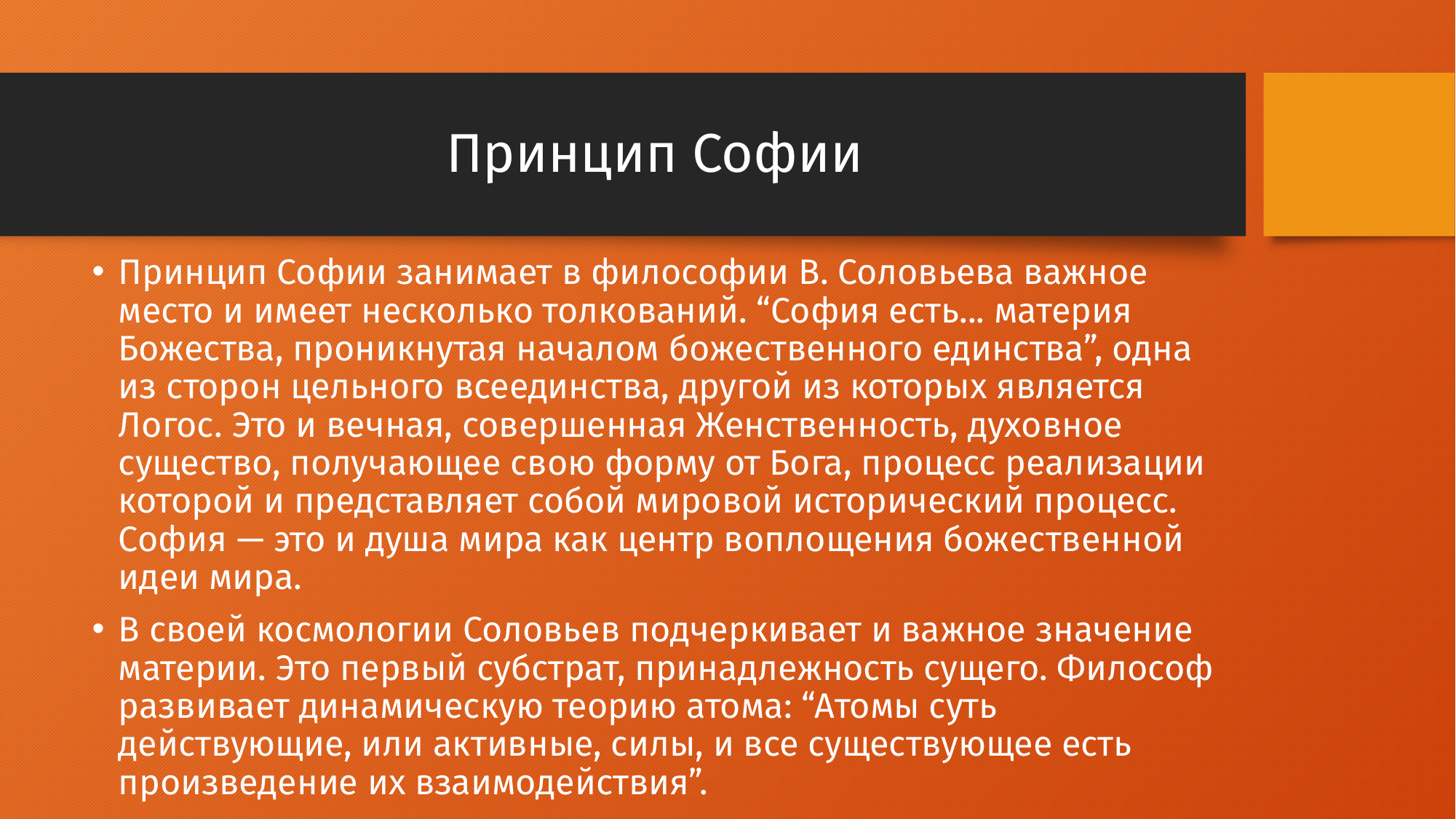

# Принцип Софии
Принцип Софии занимает в философии В. Соловьева важное место и имеет несколько толкований. “София есть... материя Божества, проникнутая началом божественного единства”, одна из сторон цельного всеединства, другой из которых является Логос. Это и вечная, совершенная Женственность, духовное существо, получающее свою форму от Бога, процесс реализации которой и представляет собой мировой исторический процесс. София — это и душа мира как центр воплощения божественной идеи мира.
В своей космологии Соловьев подчеркивает и важное значение материи. Это первый субстрат, принадлежность сущего. Философ развивает динамическую теорию атома: “Атомы суть действующие, или активные, силы, и все существующее есть произведение их взаимодействия”.